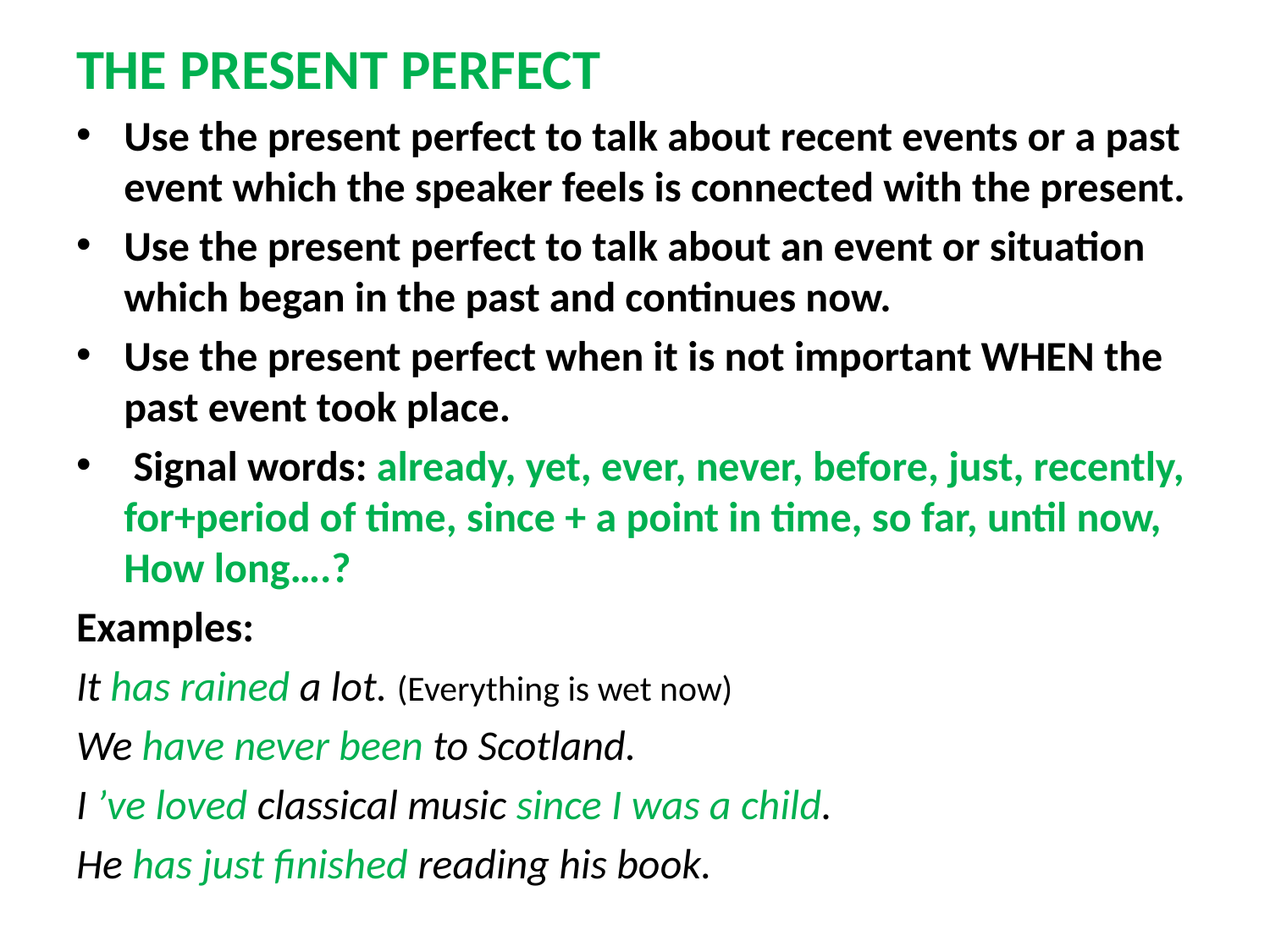

THE PRESENT PERFECT
Use the present perfect to talk about recent events or a past event which the speaker feels is connected with the present.
Use the present perfect to talk about an event or situation which began in the past and continues now.
Use the present perfect when it is not important WHEN the past event took place.
 Signal words: already, yet, ever, never, before, just, recently, for+period of time, since + a point in time, so far, until now, How long….?
Examples:
It has rained a lot. (Everything is wet now)
We have never been to Scotland.
I ’ve loved classical music since I was a child.
He has just finished reading his book.